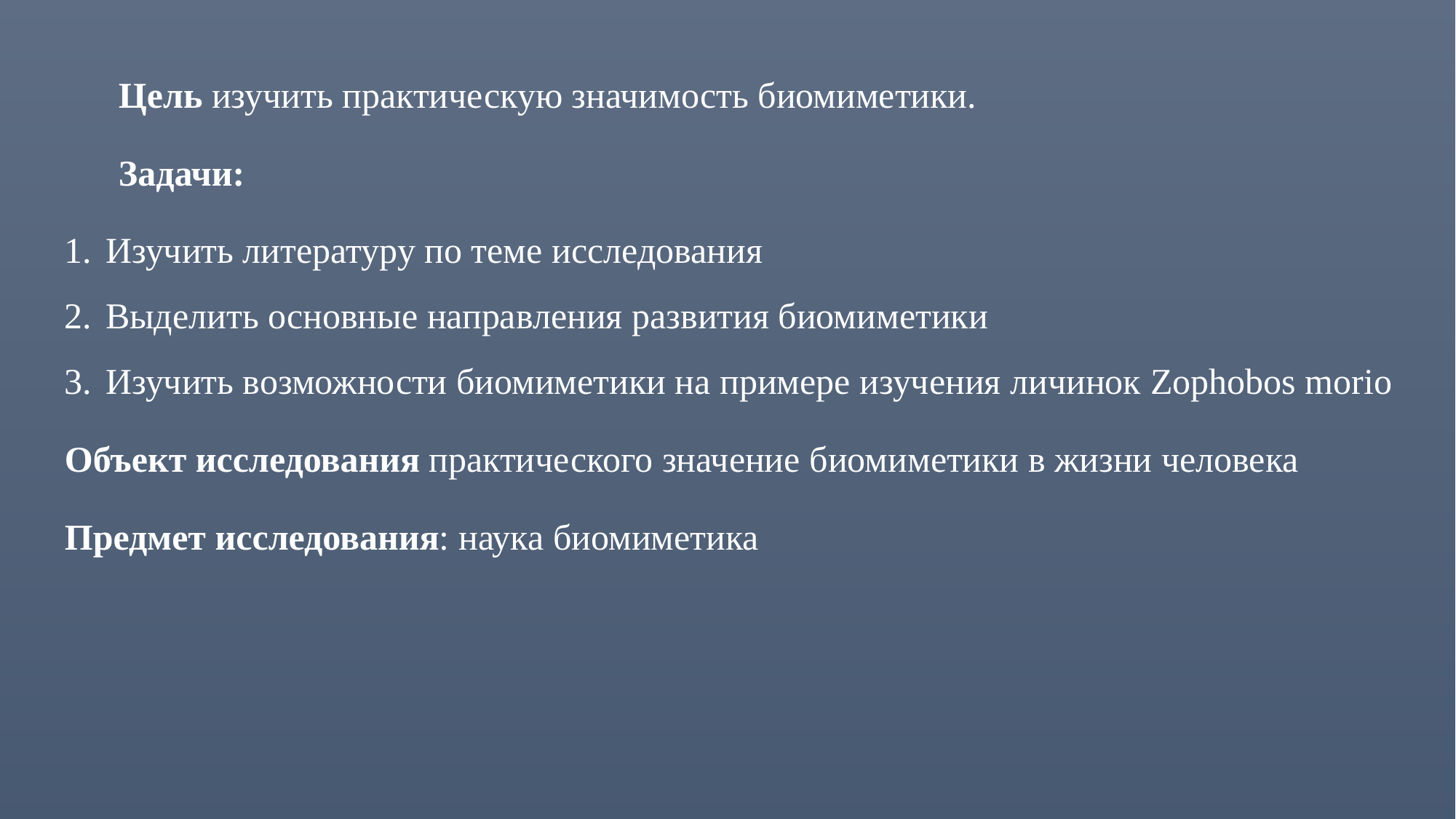

Цель изучить практическую значимость биомиметики.
Задачи:
Изучить литературу по теме исследования
Выделить основные направления развития биомиметики
Изучить возможности биомиметики на примере изучения личинок Zophobos morio
Объект исследования практического значение биомиметики в жизни человека
Предмет исследования: наука биомиметика